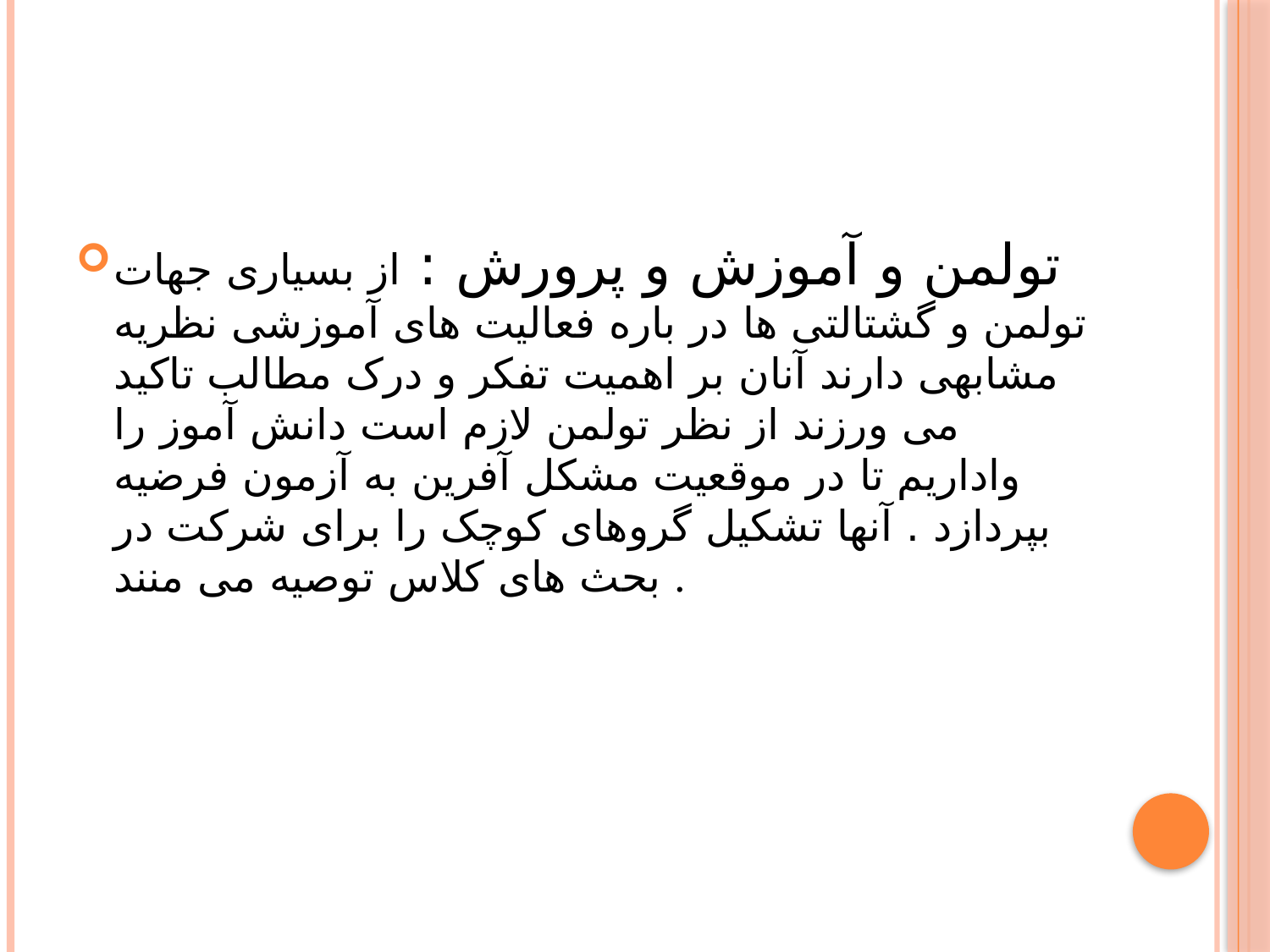

#
تولمن و آموزش و پرورش : از بسیاری جهات تولمن و گشتالتی ها در باره فعالیت های آموزشی نظریه مشابهی دارند آنان بر اهمیت تفکر و درک مطالب تاکید می ورزند از نظر تولمن لازم است دانش آموز را واداریم تا در موقعیت مشکل آفرین به آزمون فرضیه بپردازد . آنها تشکیل گروهای کوچک را برای شرکت در بحث های کلاس توصیه می منند .